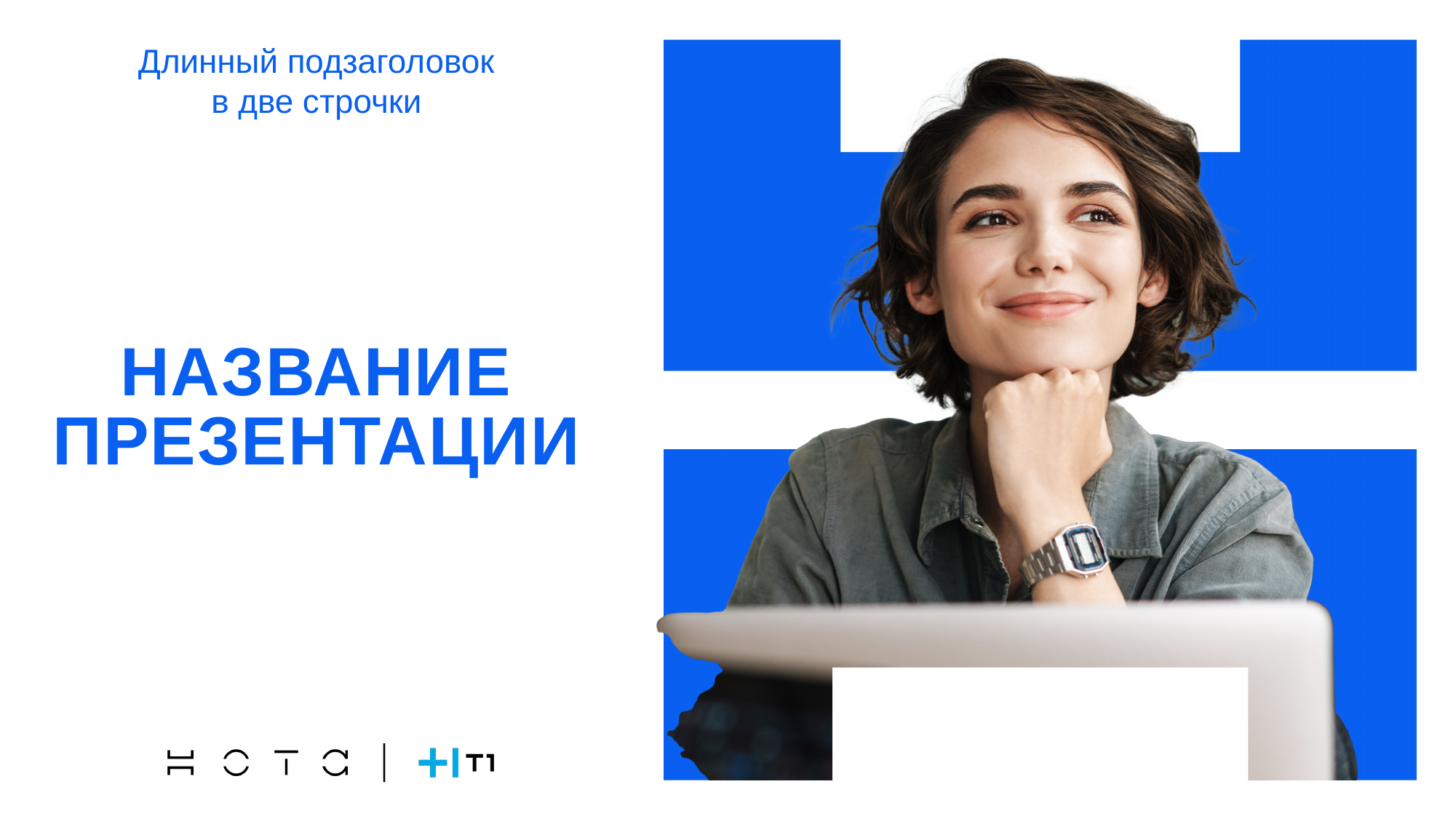

Длинный подзаголовок
в две строчки
# Название презентации